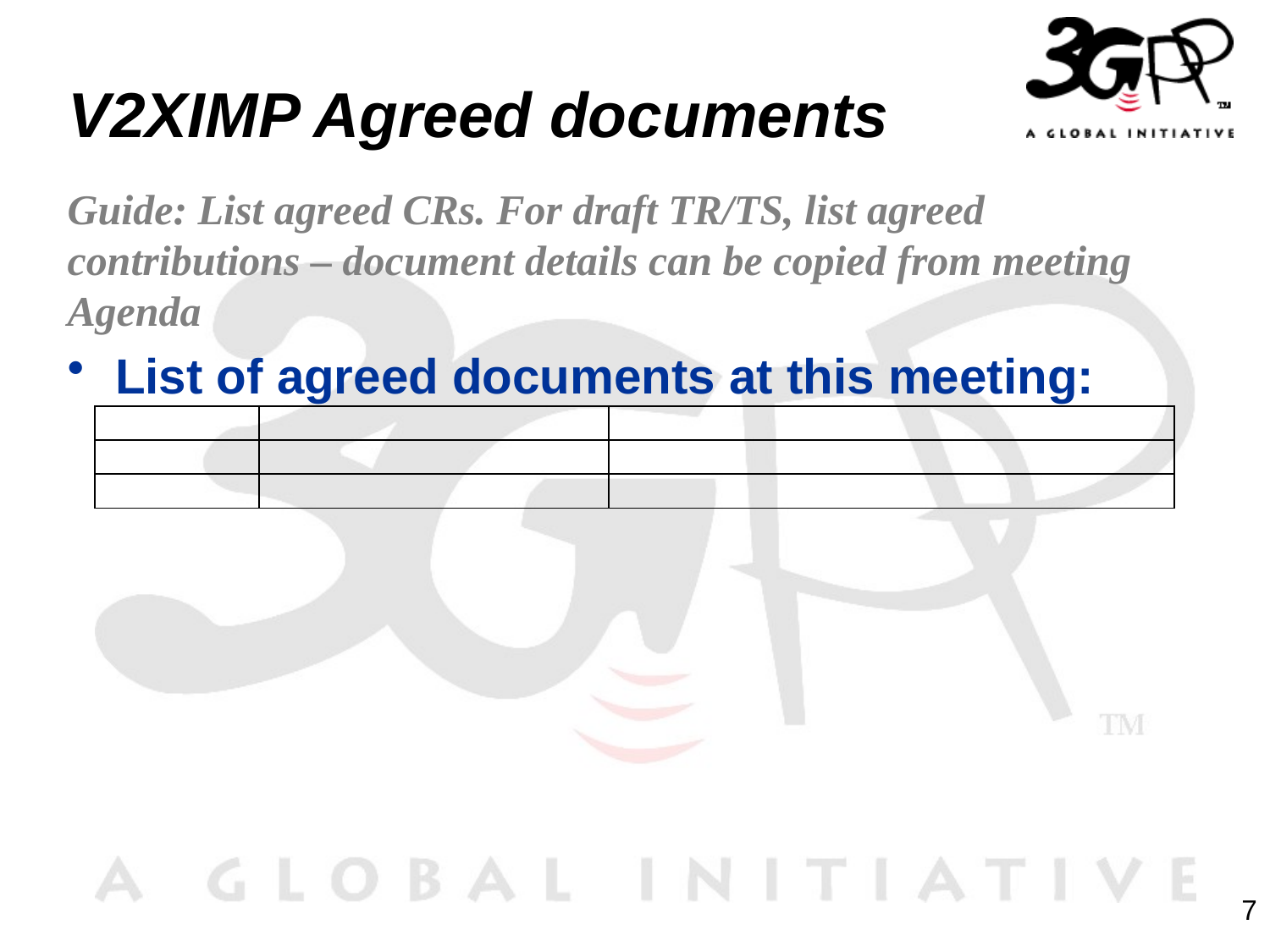

# V2XIMP Agreed documents
Guide: List agreed CRs. For draft TR/TS, list agreed contributions – document details can be copied from meeting Agenda
List of agreed documents at this meeting:

|  |  |  |
| --- | --- | --- |
|  |  |  |
|  |  |  |
7